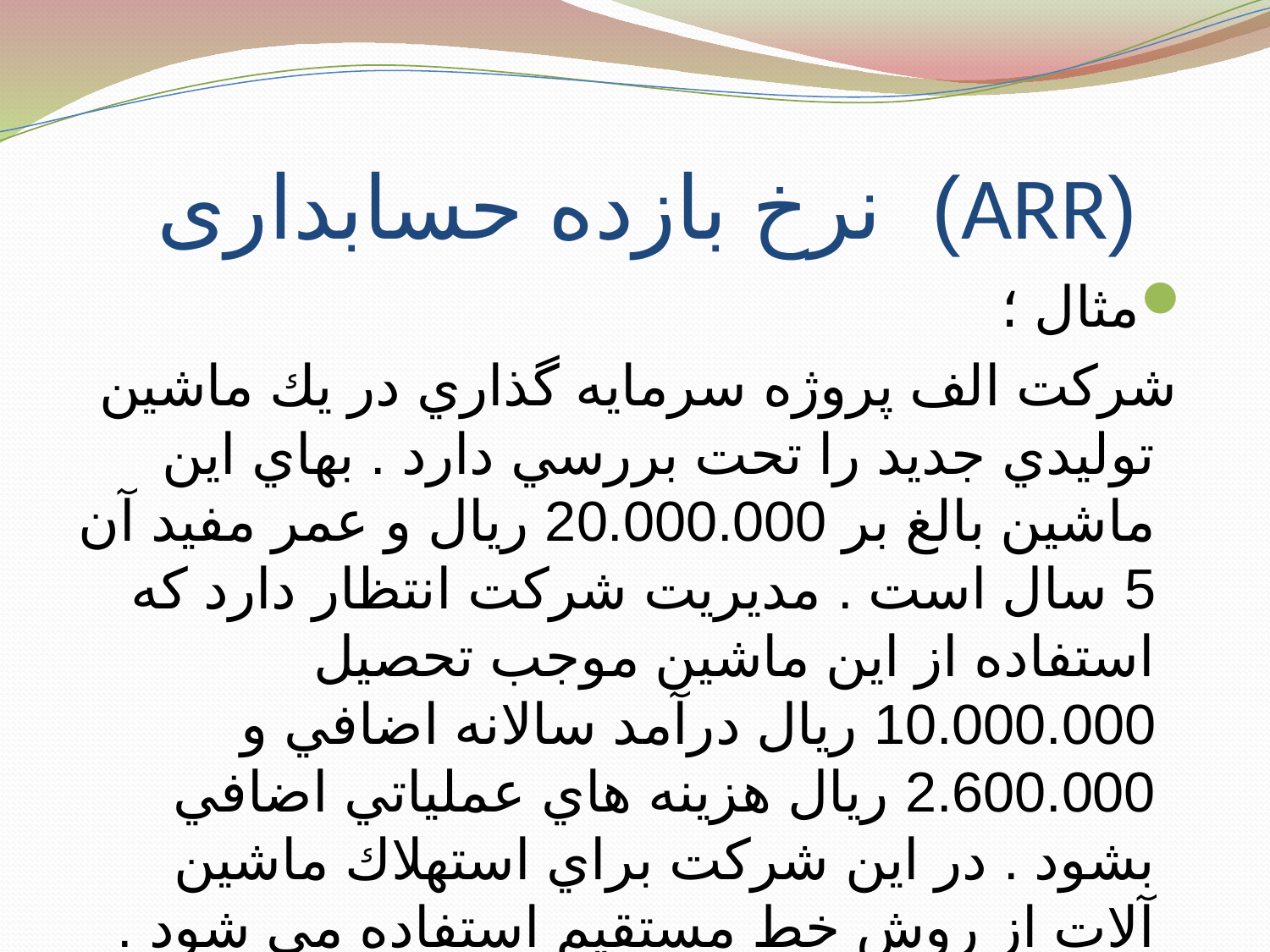

# (ARR)  نرخ بازده حسابداری
مثال ؛
 شركت الف پروژه سرمايه گذاري در يك ماشين توليدي جديد را تحت بررسي دارد . بهاي اين ماشين بالغ بر 20.000.000 ريال و عمر مفيد آن 5 سال است . مديريت شركت انتظار دارد كه استفاده از اين ماشين موجب تحصيل 10.000.000 ريال درآمد سالانه اضافي و 2.600.000 ريال هزينه هاي عملياتي اضافي بشود . در اين شركت براي استهلاك ماشين آلات از روش خط مستقيم استفاده مي شود .    ARR را محاسبه كنيم :